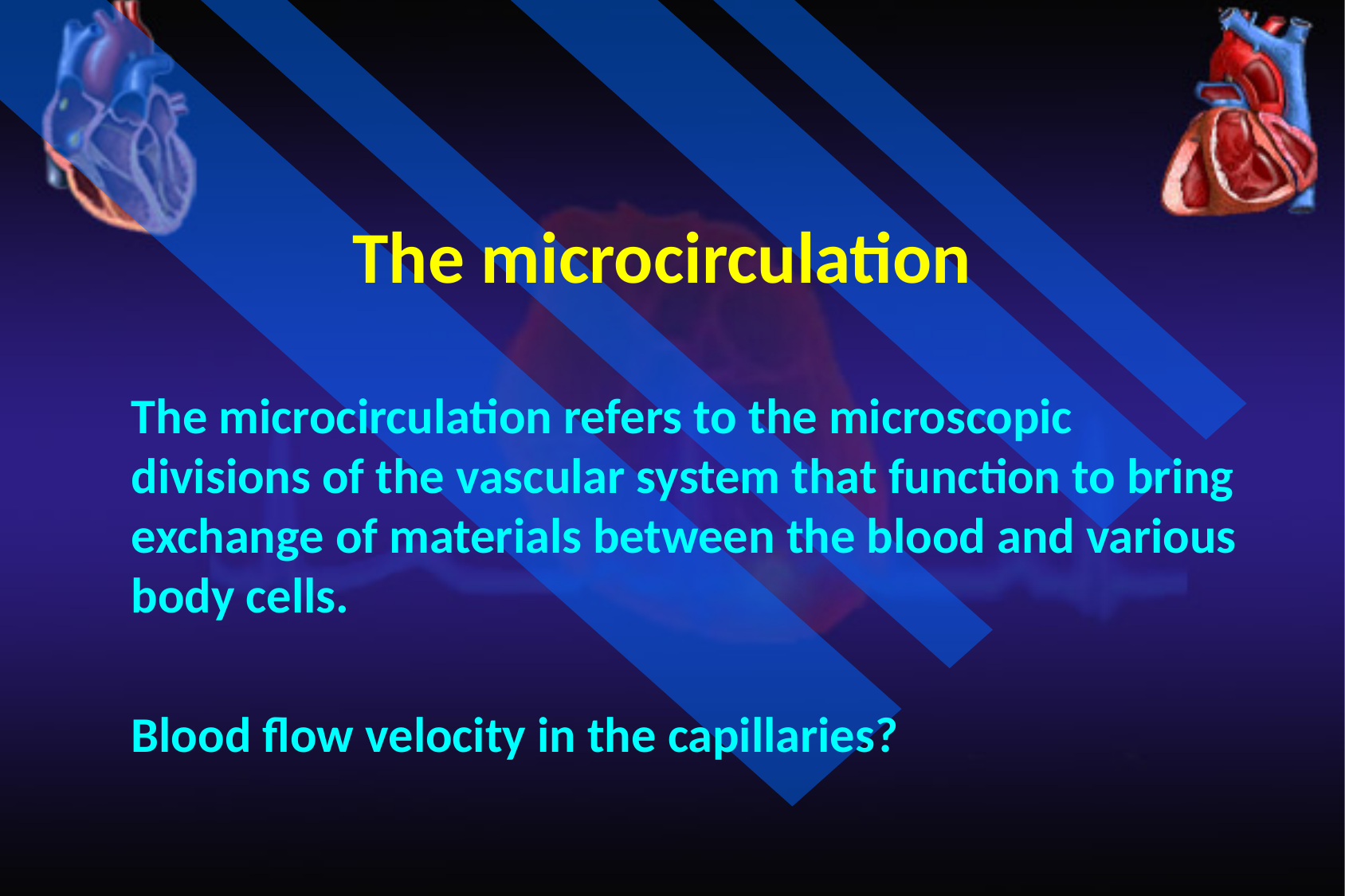

The microcirculation
	The microcirculation refers to the microscopic divisions of the vascular system that function to bring exchange of materials between the blood and various body cells.

	Blood flow velocity in the capillaries?